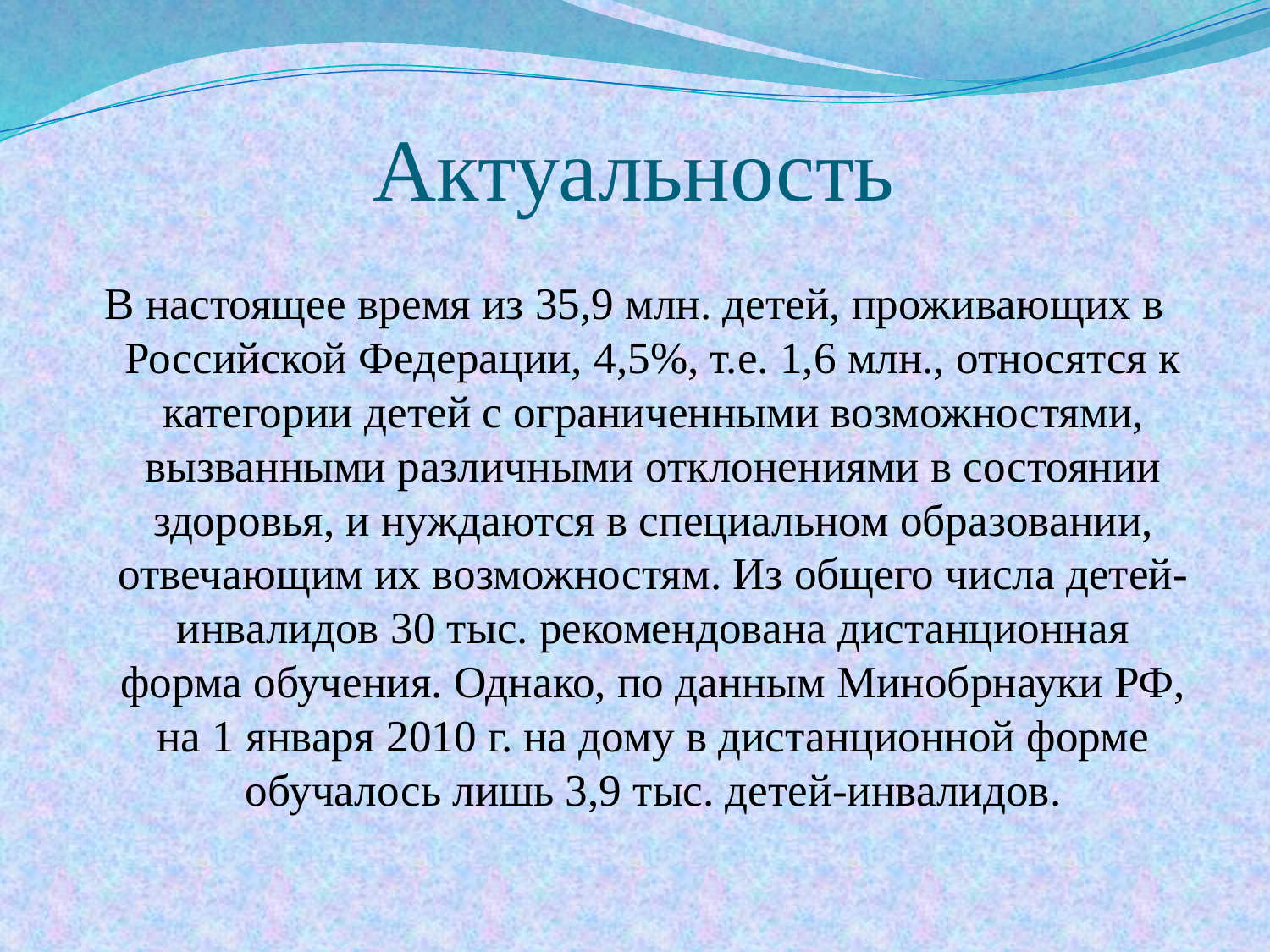

# Актуальность
В настоящее время из 35,9 млн. детей, проживающих в Российской Федерации, 4,5%, т.е. 1,6 млн., относятся к категории детей с ограниченными возможностями, вызванными различными отклонениями в состоянии здоровья, и нуждаются в специальном образовании, отвечающим их возможностям. Из общего числа детей-инвалидов 30 тыс. рекомендована дистанционная форма обучения. Однако, по данным Минобрнауки РФ, на 1 января 2010 г. на дому в дистанционной форме обучалось лишь 3,9 тыс. детей-инвалидов.